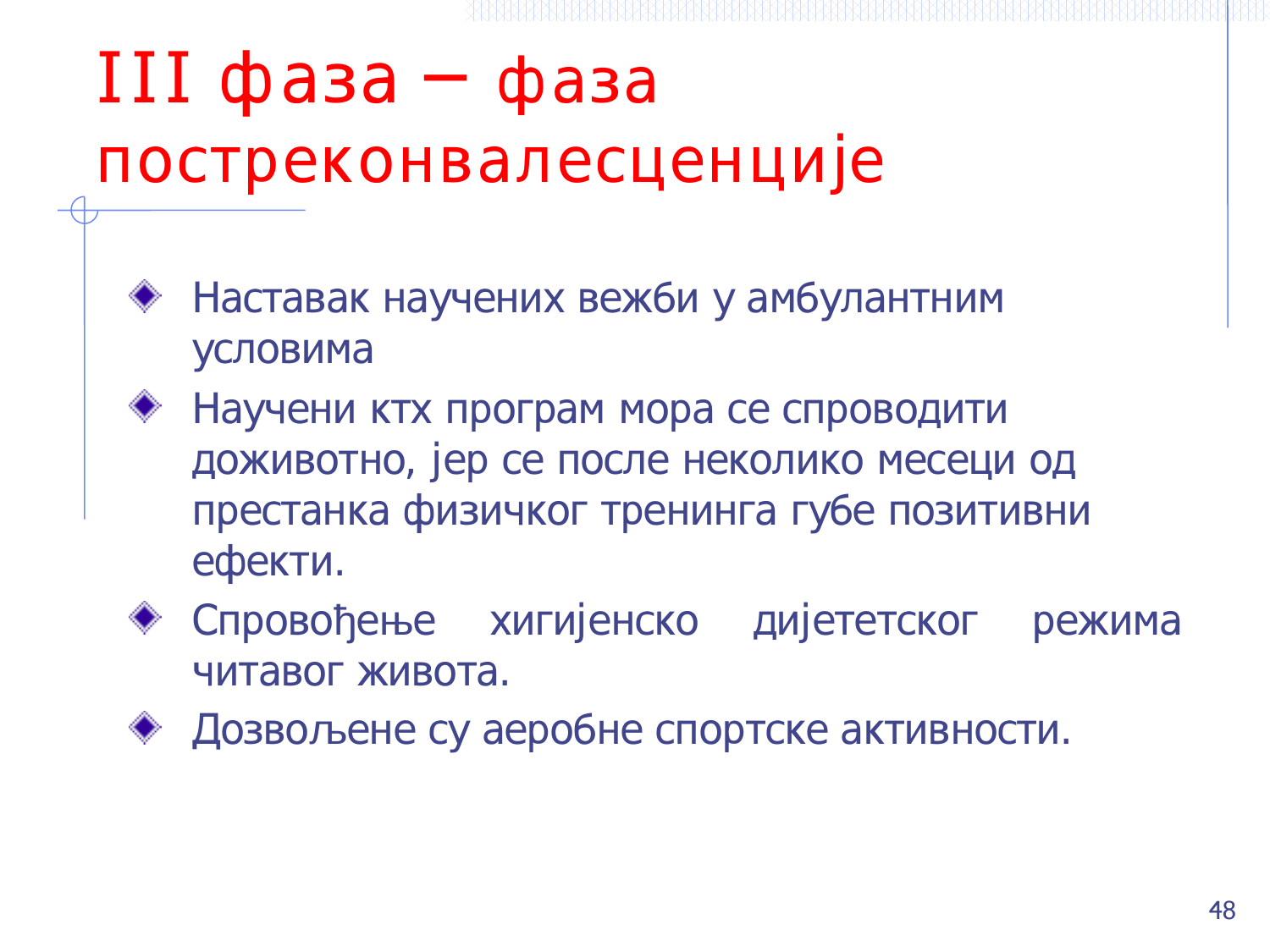

# III фаза – фаза постреконвалесценције
Наставак научених вежби у амбулантним условима
Научени ктх програм мора се спроводити доживотно, јер се после неколико месеци од престанка физичког тренинга губе позитивни ефекти.
Спровођење хигијенско дијететског режима читавог живота.
Дозвољене су аеробне спортске активности.

48